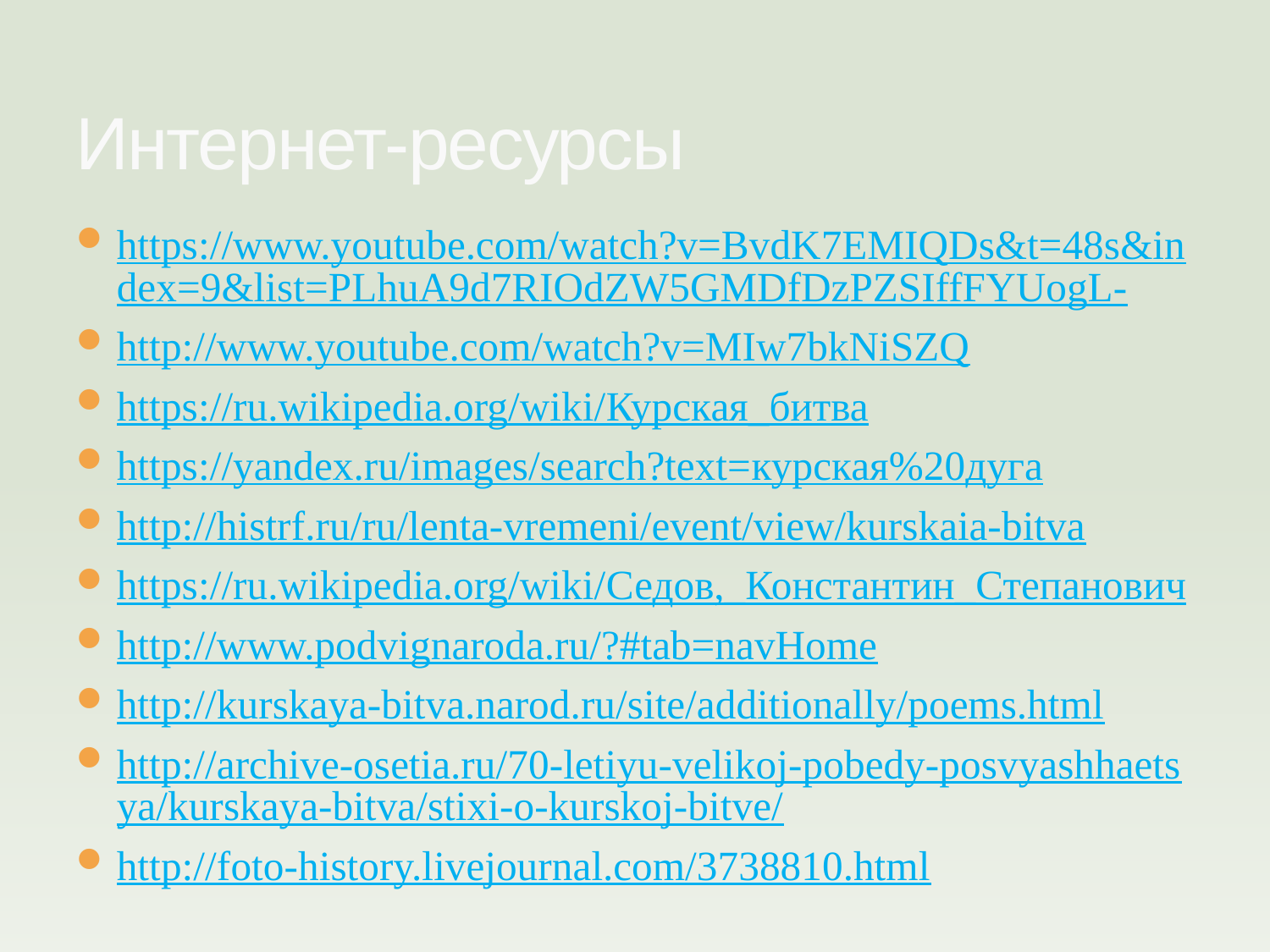

# Интернет-ресурсы
https://www.youtube.com/watch?v=BvdK7EMIQDs&t=48s&index=9&list=PLhuA9d7RIOdZW5GMDfDzPZSIffFYUogL-
http://www.youtube.com/watch?v=MIw7bkNiSZQ
https://ru.wikipedia.org/wiki/Курская_битва
https://yandex.ru/images/search?text=курская%20дуга
http://histrf.ru/ru/lenta-vremeni/event/view/kurskaia-bitva
https://ru.wikipedia.org/wiki/Седов,_Константин_Степанович
http://www.podvignaroda.ru/?#tab=navHome
http://kurskaya-bitva.narod.ru/site/additionally/poems.html
http://archive-osetia.ru/70-letiyu-velikoj-pobedy-posvyashhaetsya/kurskaya-bitva/stixi-o-kurskoj-bitve/
http://foto-history.livejournal.com/3738810.html